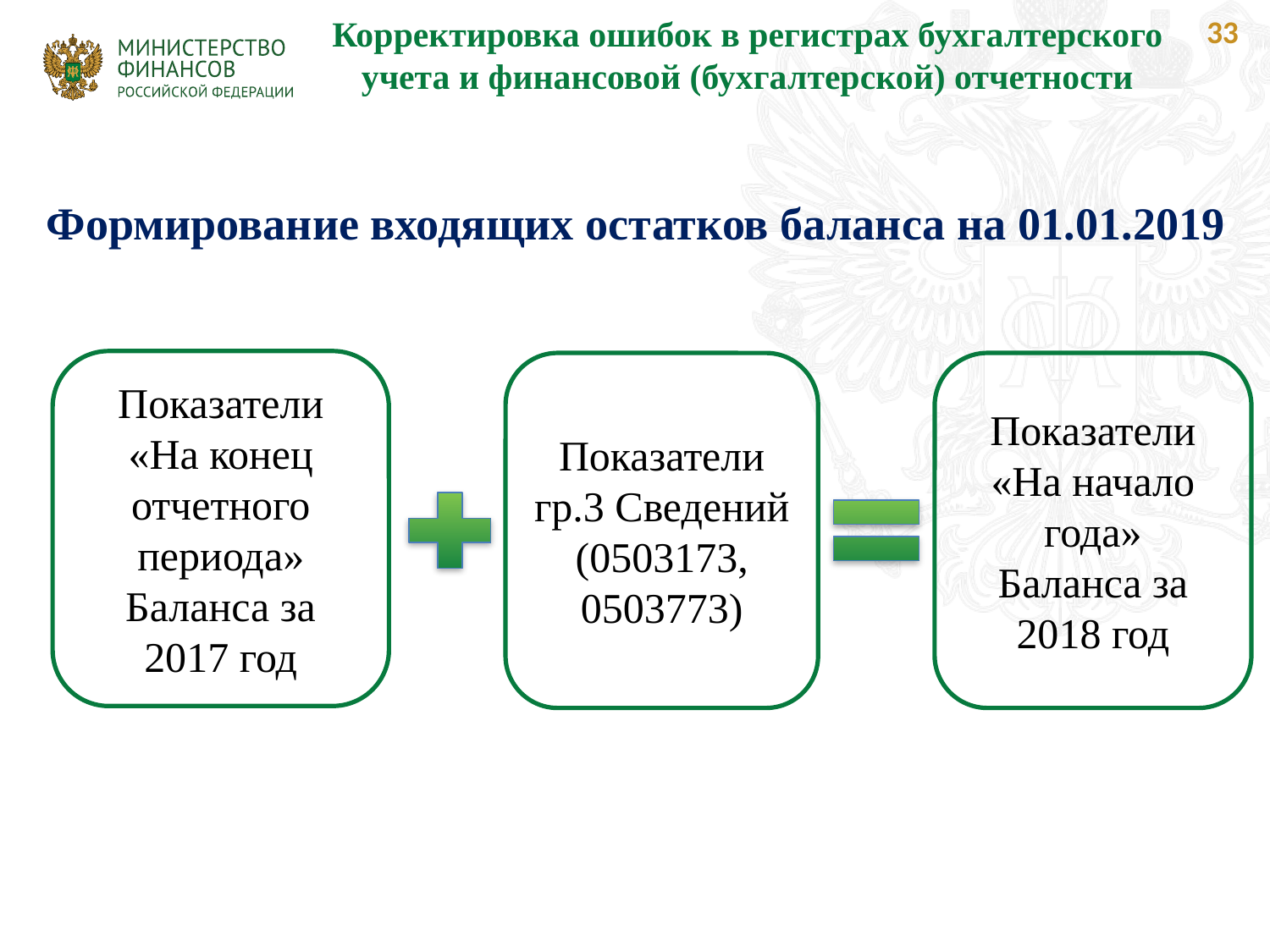

# Корректировка ошибок в регистрах бухгалтерского учета и финансовой (бухгалтерской) отчетности
33
Формирование входящих остатков баланса на 01.01.2019
Показатели
«На конец отчетного периода» Баланса за 2017 год
Показатели
гр.3 Сведений (0503173, 0503773)
Показатели
«На начало года»
Баланса за 2018 год